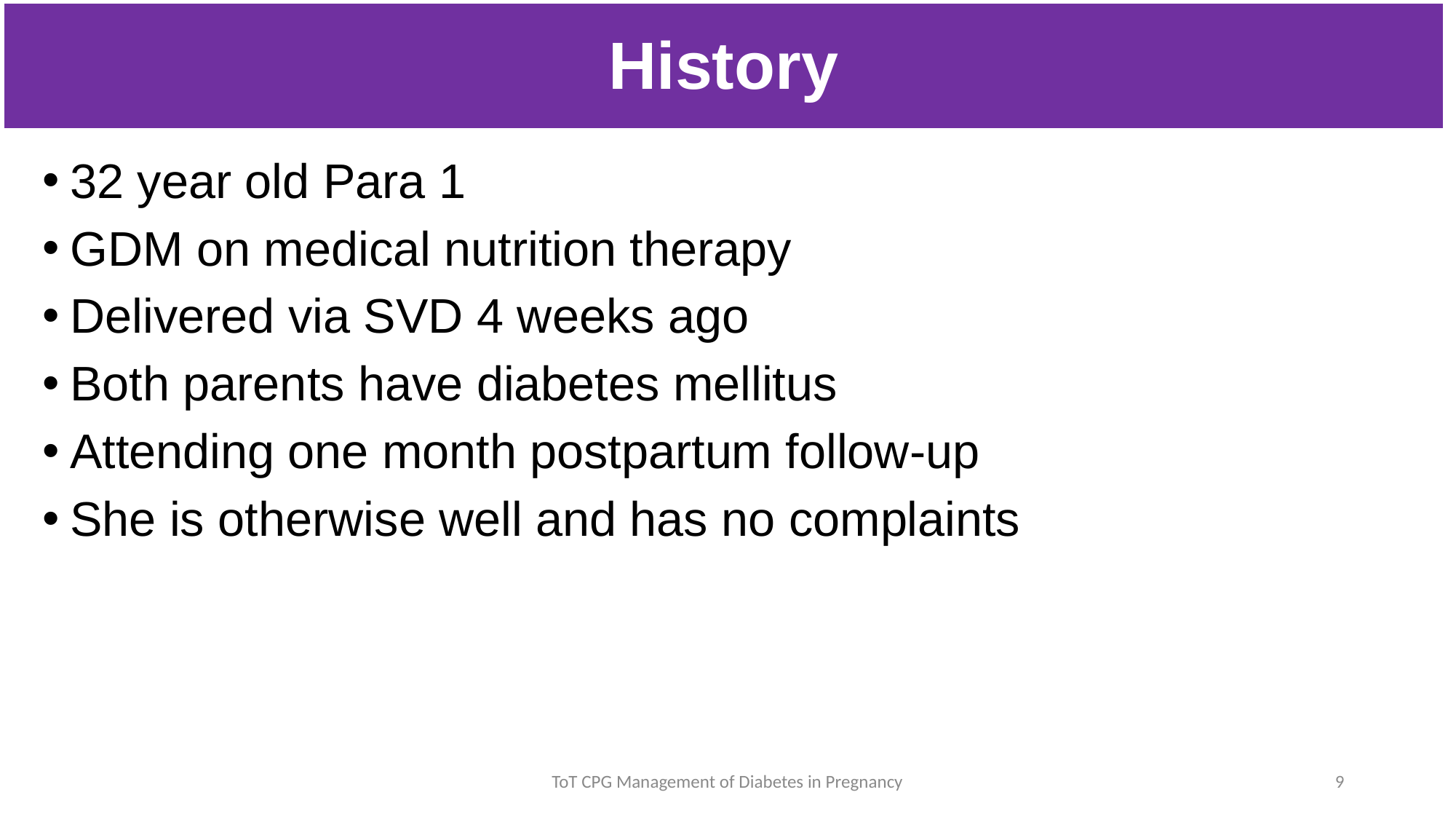

| History |
| --- |
32 year old Para 1
GDM on medical nutrition therapy
Delivered via SVD 4 weeks ago
Both parents have diabetes mellitus
Attending one month postpartum follow-up
She is otherwise well and has no complaints
ToT CPG Management of Diabetes in Pregnancy
9